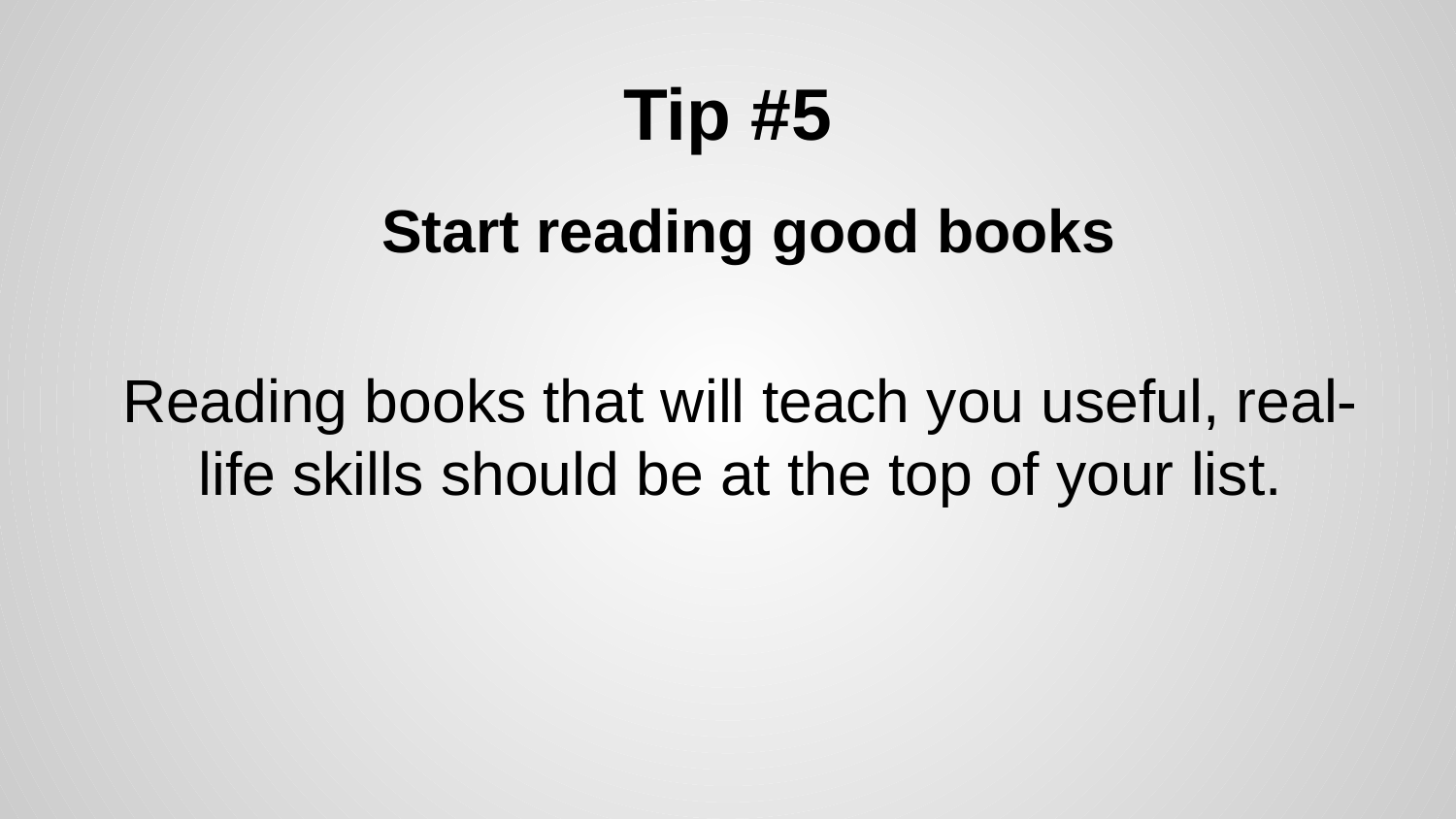

# Tip #5
 Start reading good books

Reading books that will teach you useful, real-life skills should be at the top of your list.